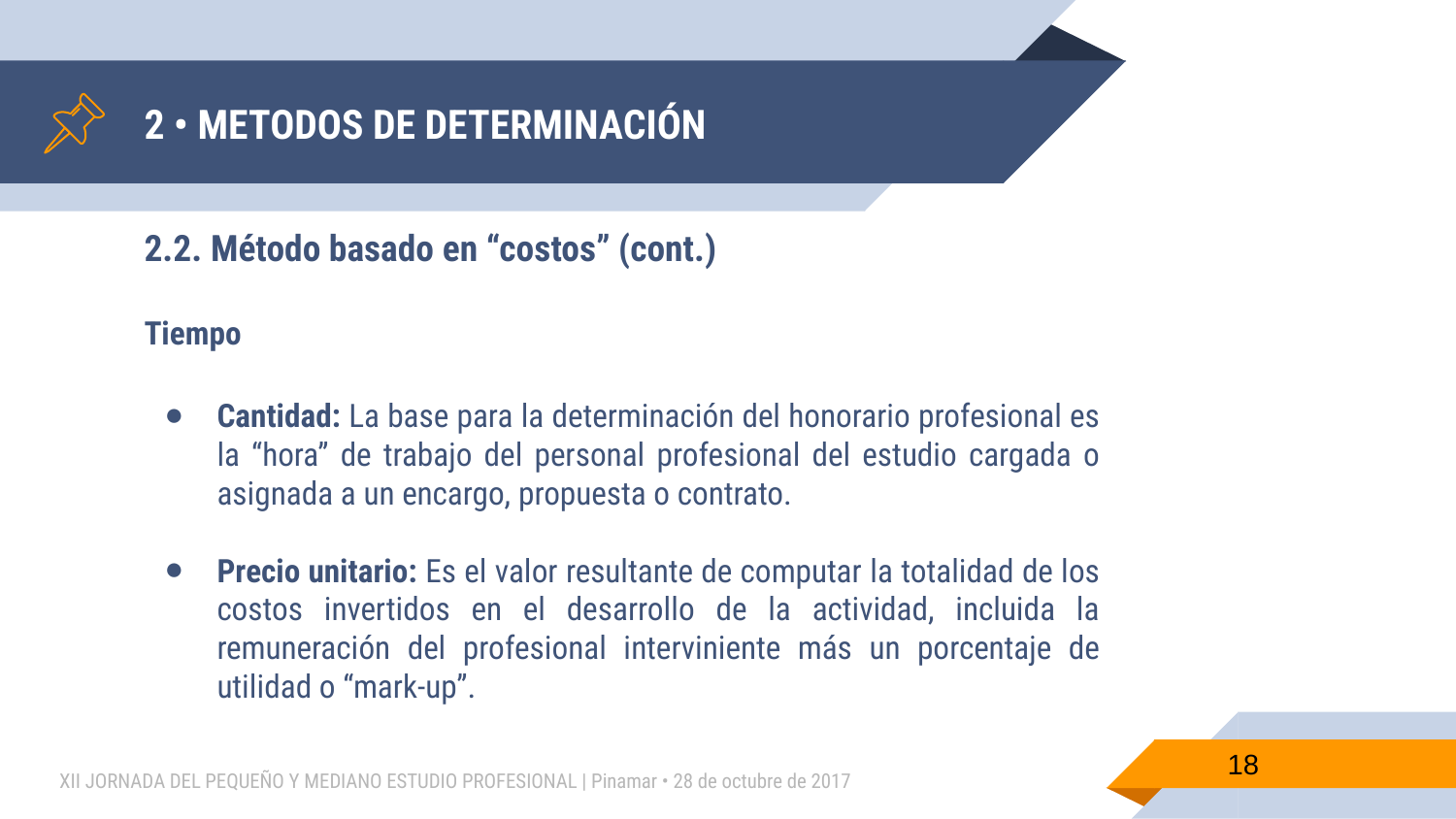

# 2 • METODOS DE DETERMINACIÓN

2.2. Método basado en “costos” (cont.)

Tiempo
Cantidad: La base para la determinación del honorario profesional es la “hora” de trabajo del personal profesional del estudio cargada o asignada a un encargo, propuesta o contrato.

Precio unitario: Es el valor resultante de computar la totalidad de los costos invertidos en el desarrollo de la actividad, incluida la remuneración del profesional interviniente más un porcentaje de utilidad o “mark-up”.
18